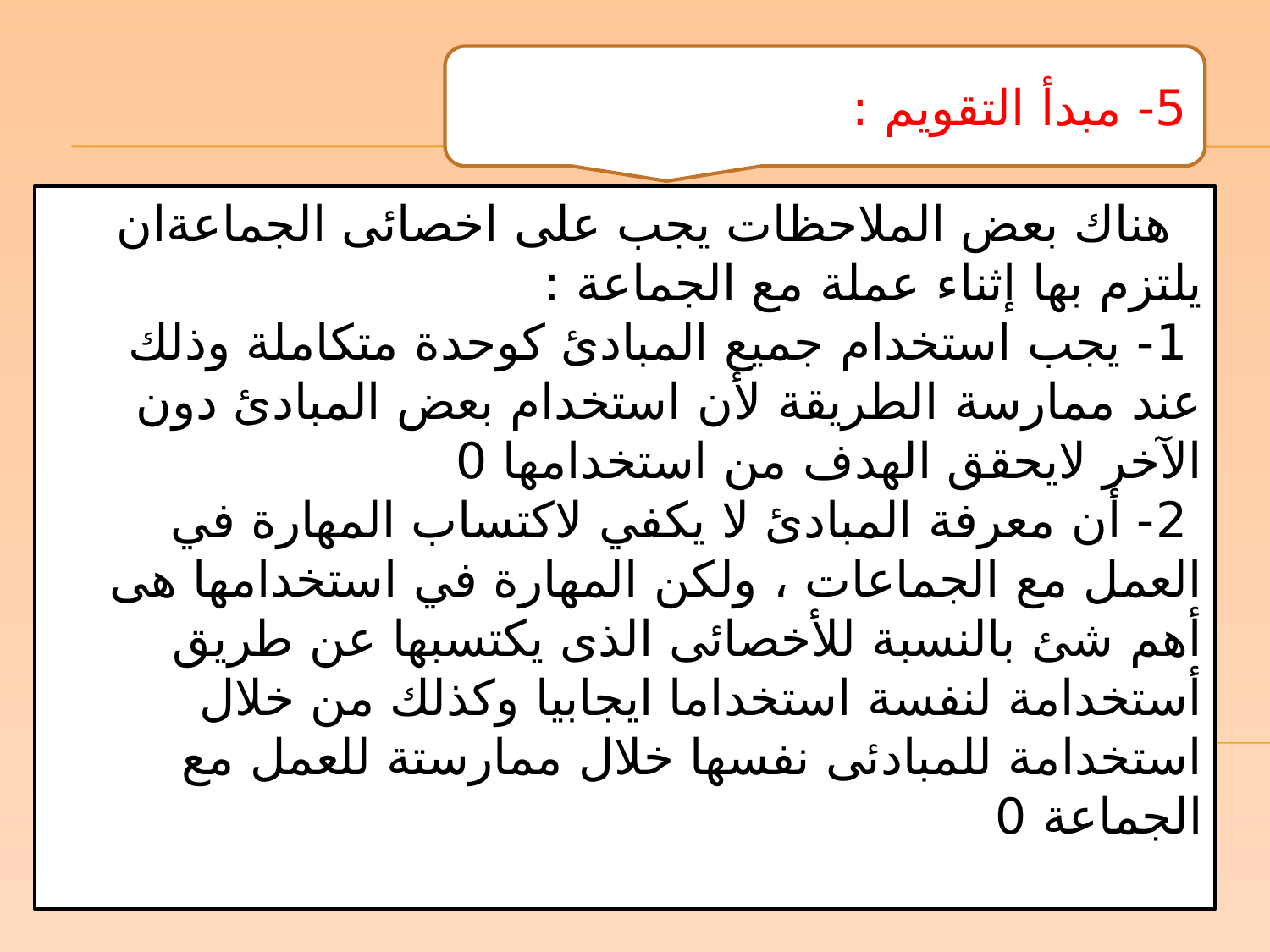

5- مبدأ التقويم :
  هناك بعض الملاحظات يجب على اخصائى الجماعةان يلتزم بها إثناء عملة مع الجماعة :
 1- يجب استخدام جميع المبادئ كوحدة متكاملة وذلك عند ممارسة الطريقة لأن استخدام بعض المبادئ دون الآخر لايحقق الهدف من استخدامها 0
 2- أن معرفة المبادئ لا يكفي لاكتساب المهارة في العمل مع الجماعات ، ولكن المهارة في استخدامها هى أهم شئ بالنسبة للأخصائى الذى يكتسبها عن طريق أستخدامة لنفسة استخداما ايجابيا وكذلك من خلال استخدامة للمبادئى نفسها خلال ممارستة للعمل مع الجماعة 0